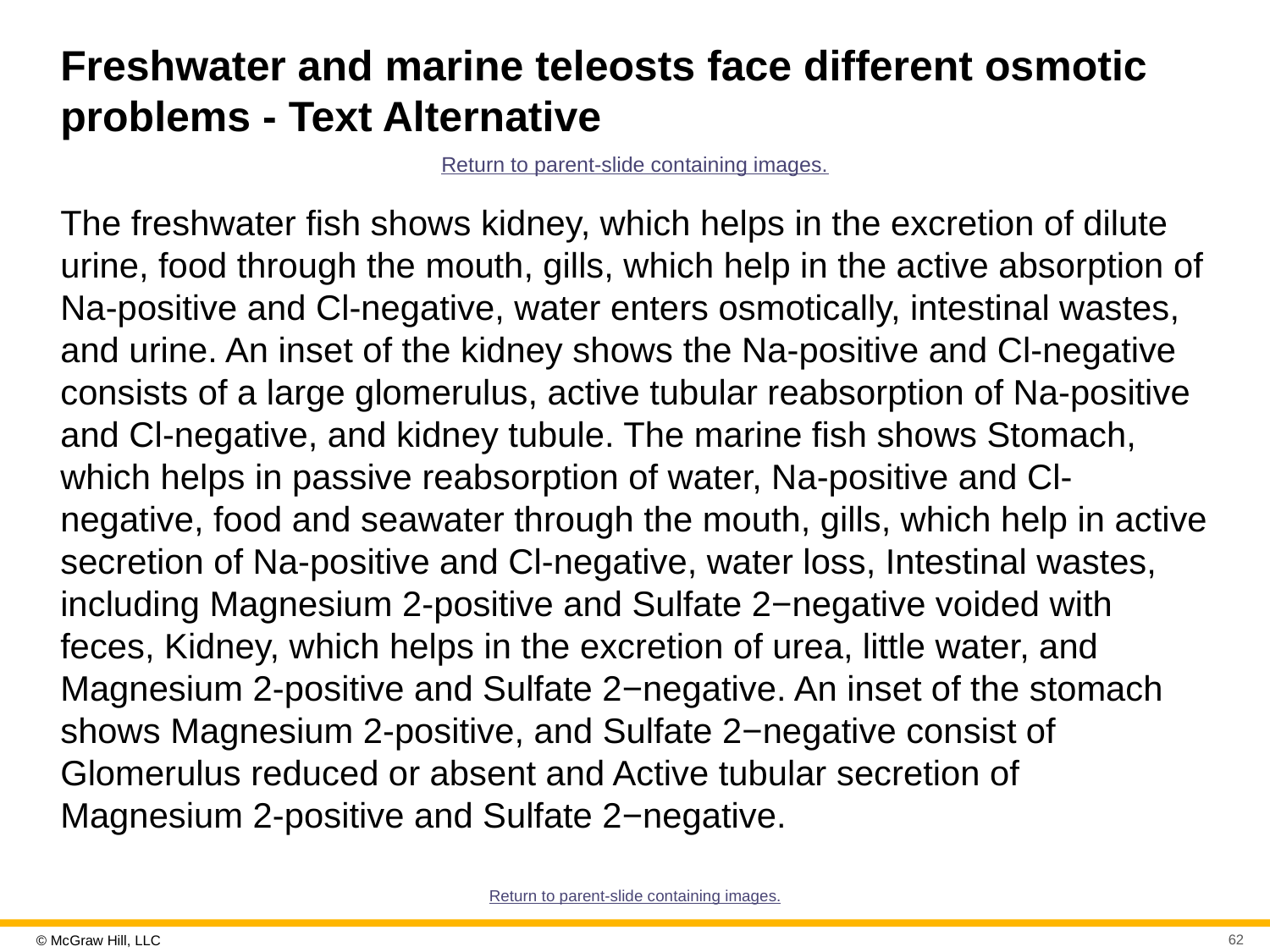

# Freshwater and marine teleosts face different osmotic problems - Text Alternative
Return to parent-slide containing images.
The freshwater fish shows kidney, which helps in the excretion of dilute urine, food through the mouth, gills, which help in the active absorption of Na-positive and Cl-negative, water enters osmotically, intestinal wastes, and urine. An inset of the kidney shows the Na-positive and Cl-negative consists of a large glomerulus, active tubular reabsorption of Na-positive and Cl-negative, and kidney tubule. The marine fish shows Stomach, which helps in passive reabsorption of water, Na-positive and Cl-negative, food and seawater through the mouth, gills, which help in active secretion of Na-positive and Cl-negative, water loss, Intestinal wastes, including Magnesium 2-positive and Sulfate 2−negative voided with feces, Kidney, which helps in the excretion of urea, little water, and Magnesium 2-positive and Sulfate 2−negative. An inset of the stomach shows Magnesium 2-positive, and Sulfate 2−negative consist of Glomerulus reduced or absent and Active tubular secretion of Magnesium 2-positive and Sulfate 2−negative.
Return to parent-slide containing images.
62